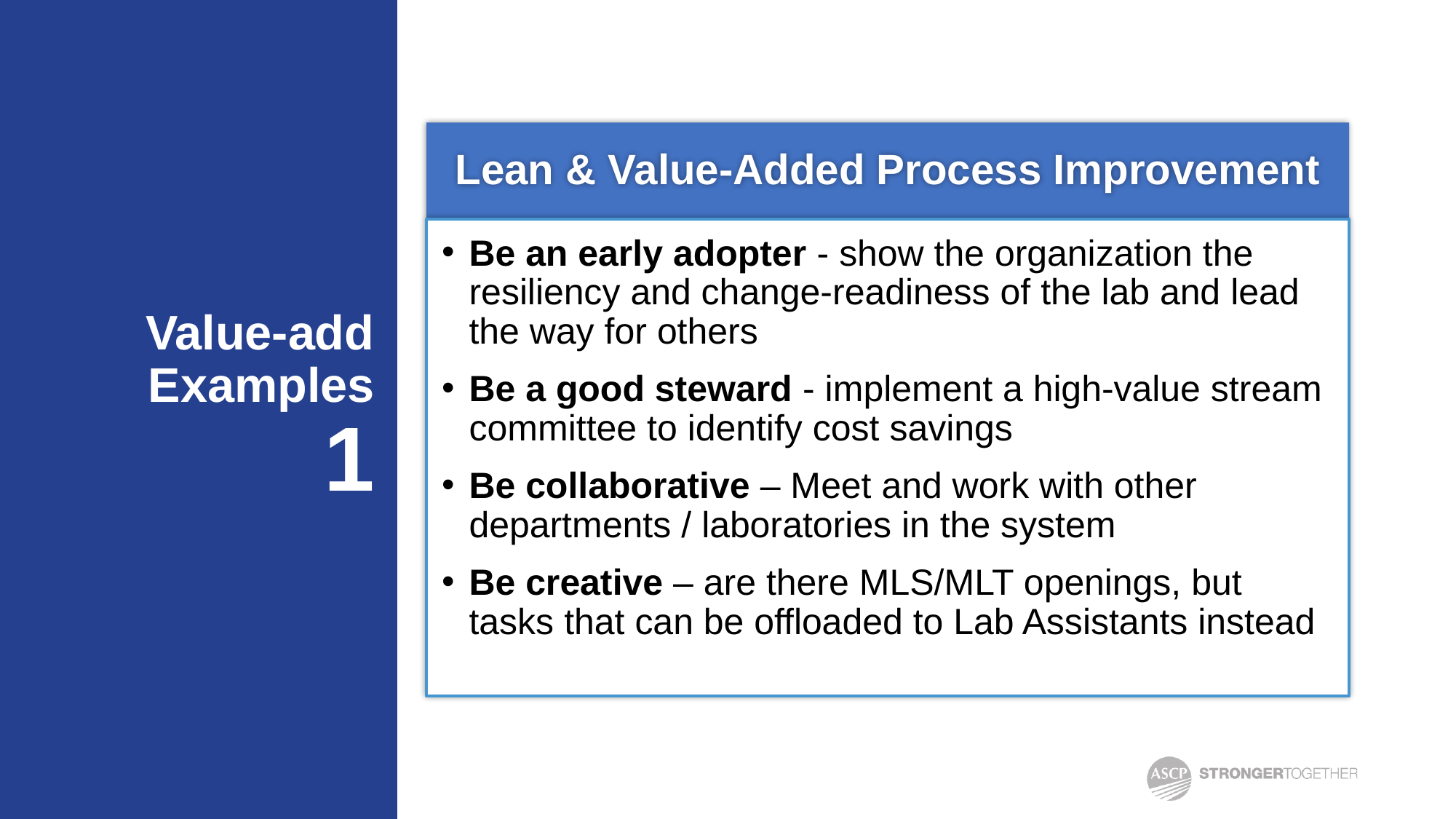

Lean & Value-Added Process Improvement
Be an early adopter - show the organization the resiliency and change-readiness of the lab and lead the way for others
Be a good steward - implement a high-value stream committee to identify cost savings
Be collaborative – Meet and work with other departments / laboratories in the system
Be creative – are there MLS/MLT openings, but tasks that can be offloaded to Lab Assistants instead
# Value-add Examples 1